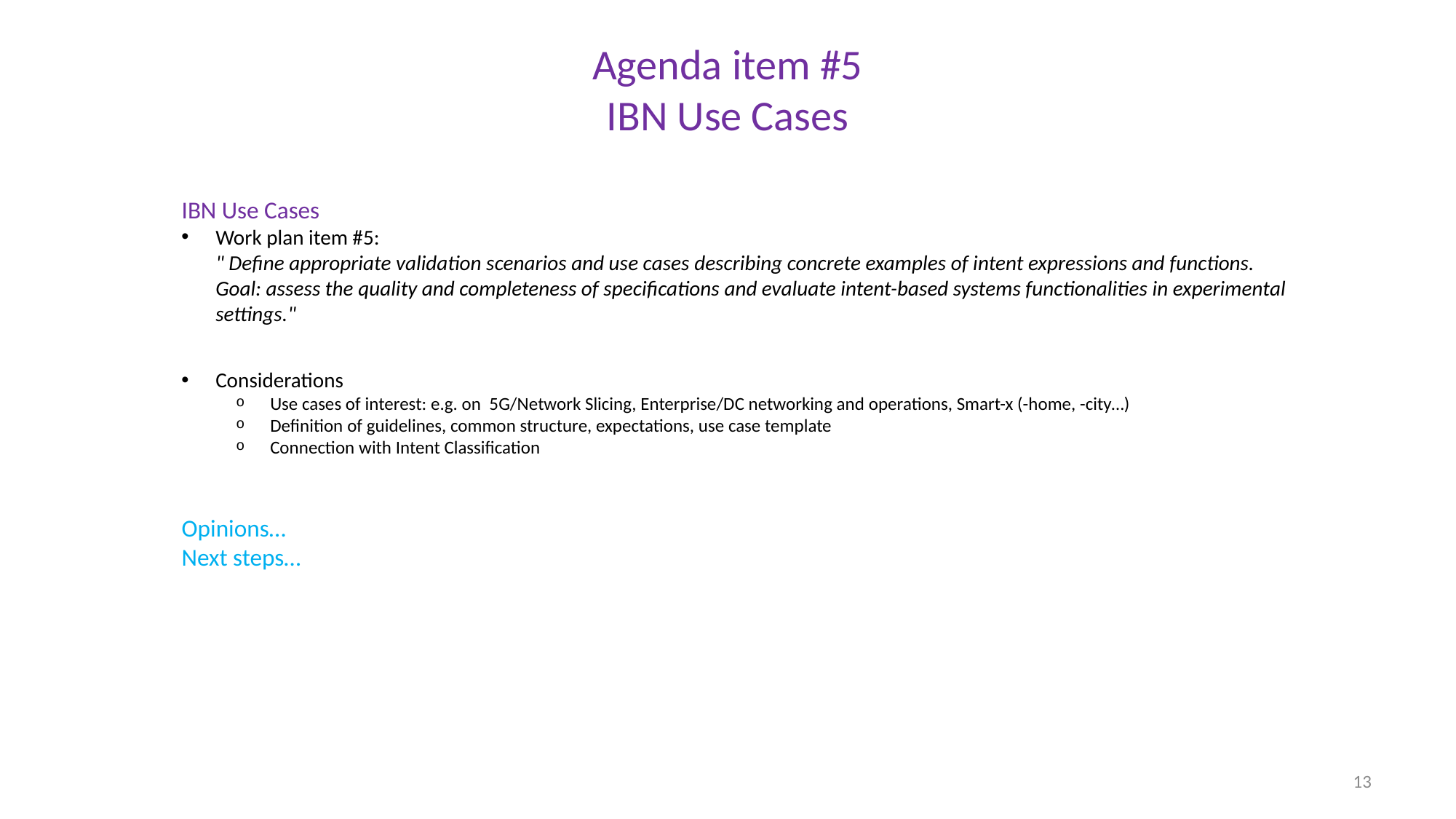

Agenda item #5
IBN Use Cases
IBN Use Cases
Work plan item #5:
" Define appropriate validation scenarios and use cases describing concrete examples of intent expressions and functions.
Goal: assess the quality and completeness of specifications and evaluate intent-based systems functionalities in experimental settings."

Considerations
Use cases of interest: e.g. on  5G/Network Slicing, Enterprise/DC networking and operations, Smart-x (-home, -city…)
Definition of guidelines, common structure, expectations, use case template
Connection with Intent Classification

Opinions…
Next steps…

13